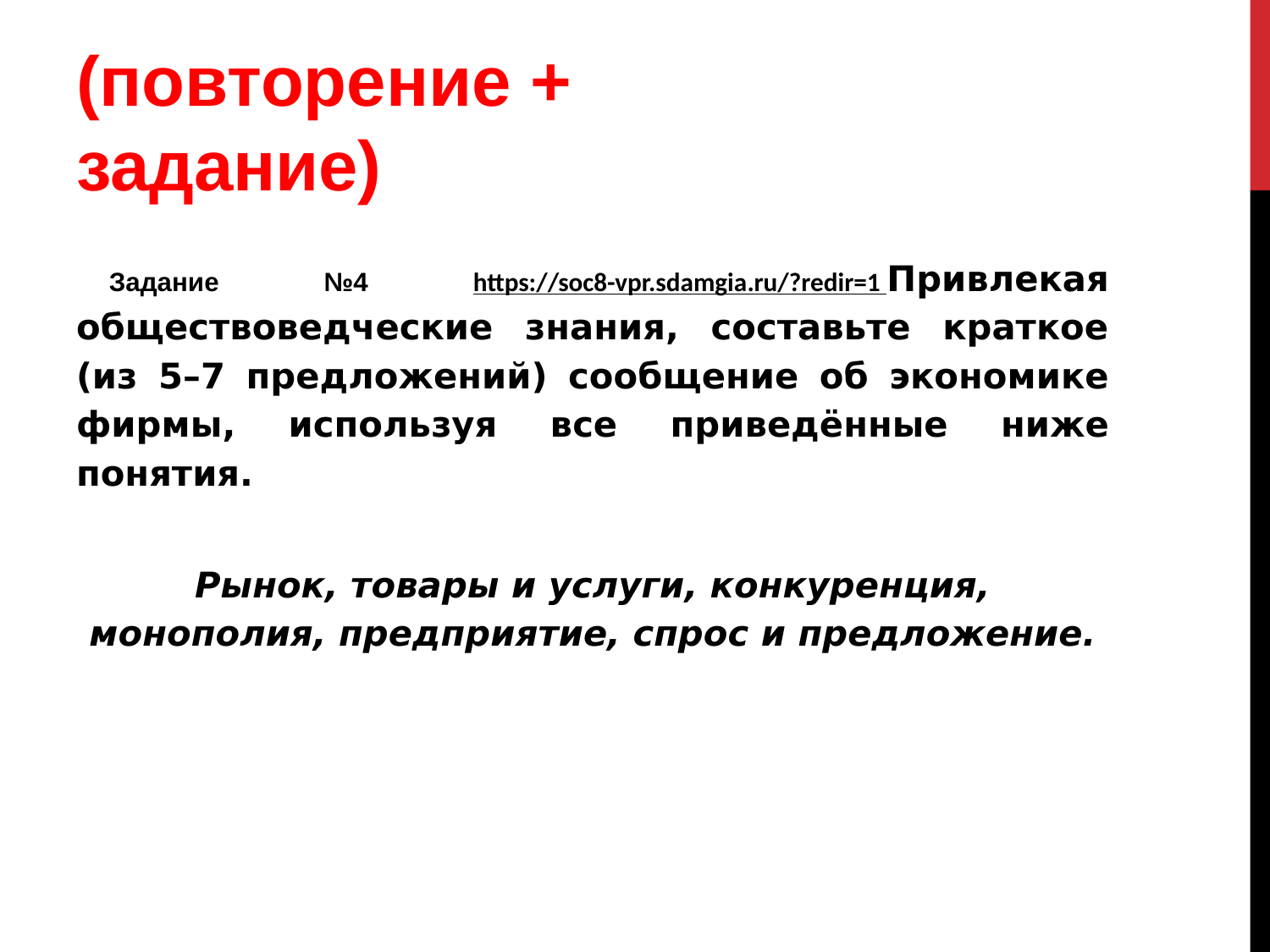

# (повторение + задание)
Задание №4 https://soc8-vpr.sdamgia.ru/?redir=1 Привлекая обществоведческие знания, составьте краткое (из 5–7 предложений) сообщение об экономике фирмы, используя все приведённые ниже понятия.

Рынок, товары и услуги, конкуренция, монополия, предприятие, спрос и предложение.